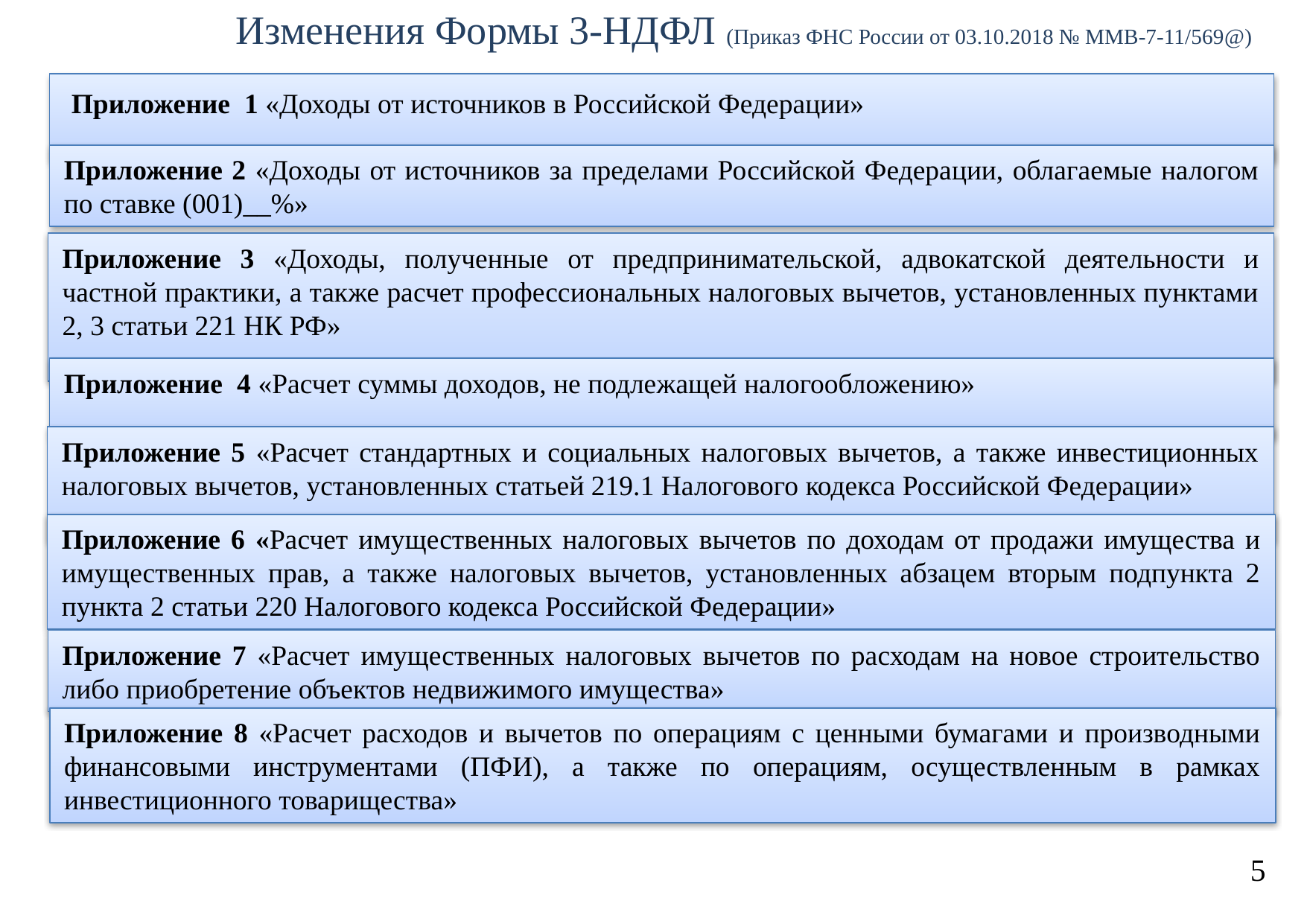

Изменения Формы 3-НДФЛ (Приказ ФНС России от 03.10.2018 № ММВ-7-11/569@)
 Приложение  1 «Доходы от источников в Российской Федерации»

Приложение 2 «Доходы от источников за пределами Российской Федерации, облагаемые налогом по ставке (001)__%»
Приложение 3 «Доходы, полученные от предпринимательской, адвокатской деятельности и частной практики, а также расчет профессиональных налоговых вычетов, установленных пунктами 2, 3 статьи 221 НК РФ»

Приложение  4 «Расчет суммы доходов, не подлежащей налогообложению»

Приложение 5 «Расчет стандартных и социальных налоговых вычетов, а также инвестиционных налоговых вычетов, установленных статьей 219.1 Налогового кодекса Российской Федерации»

Приложение 6 «Расчет имущественных налоговых вычетов по доходам от продажи имущества и имущественных прав, а также налоговых вычетов, установленных абзацем вторым подпункта 2 пункта 2 статьи 220 Налогового кодекса Российской Федерации»
Приложение 7 «Расчет имущественных налоговых вычетов по расходам на новое строительство либо приобретение объектов недвижимого имущества»
Приложение 8 «Расчет расходов и вычетов по операциям с ценными бумагами и производными финансовыми инструментами (ПФИ), а также по операциям, осуществленным в рамках инвестиционного товарищества»
5